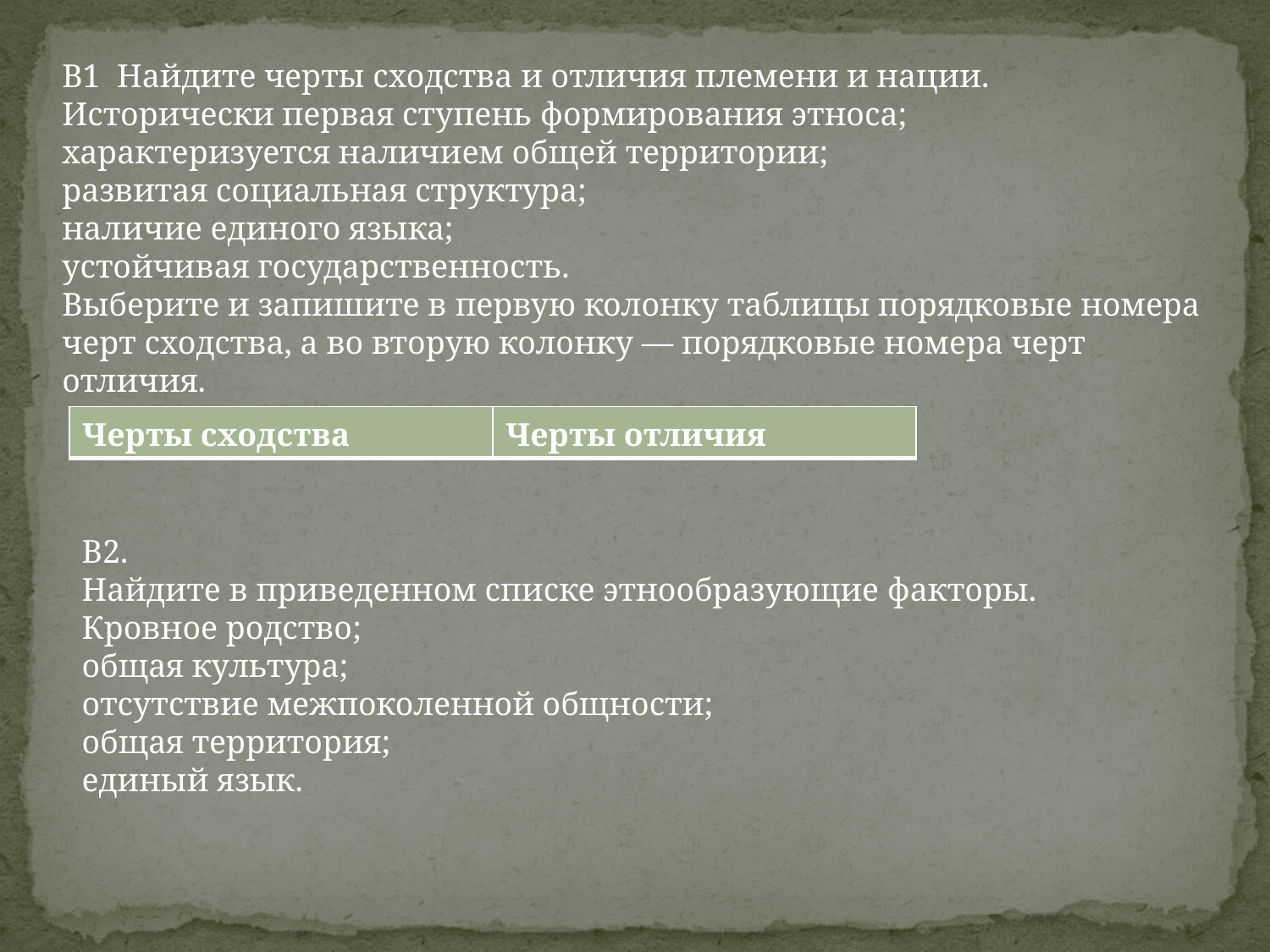

В1  Найдите черты сходства и отличия племени и нации.
Исторически первая ступень формирования этноса;
характеризуется наличием общей территории;
развитая социальная структура;
наличие единого языка;
устойчивая государственность.
Выберите и запишите в первую колонку таблицы порядковые номера черт сходства, а во вторую колонку — порядковые номера черт отличия.

| Черты сходства | Черты отличия |
| --- | --- |
В2.
Найдите в приведенном списке этнообразующие факторы.
Кровное родство;
общая культура;
отсутствие межпоколенной общности;
общая территория;
единый язык.